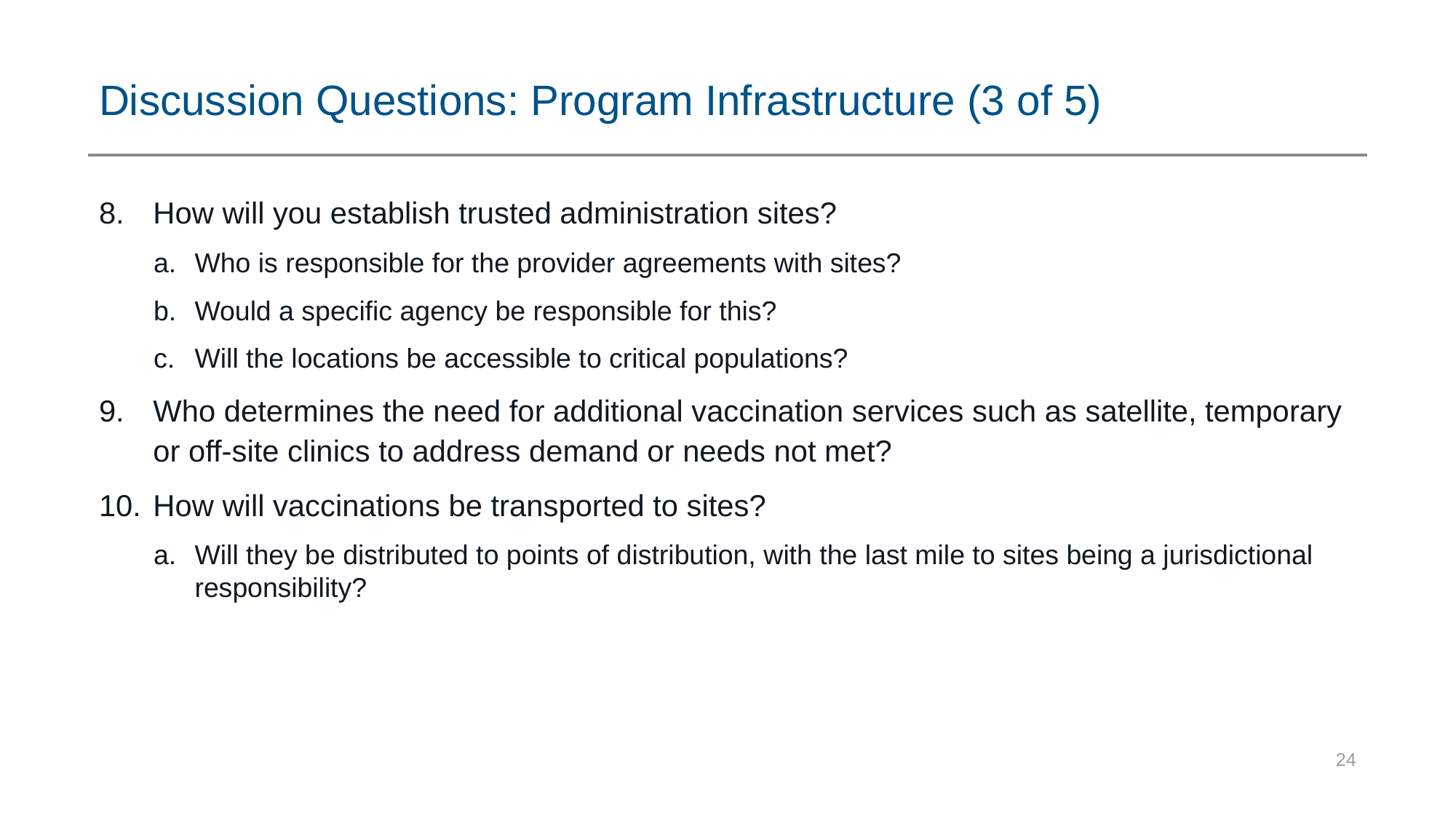

# Discussion Questions: Program Infrastructure (3 of 5)
How will you establish trusted administration sites?
Who is responsible for the provider agreements with sites?
Would a specific agency be responsible for this?
Will the locations be accessible to critical populations?
Who determines the need for additional vaccination services such as satellite, temporary or off-site clinics to address demand or needs not met?
How will vaccinations be transported to sites?
Will they be distributed to points of distribution, with the last mile to sites being a jurisdictional responsibility?
24